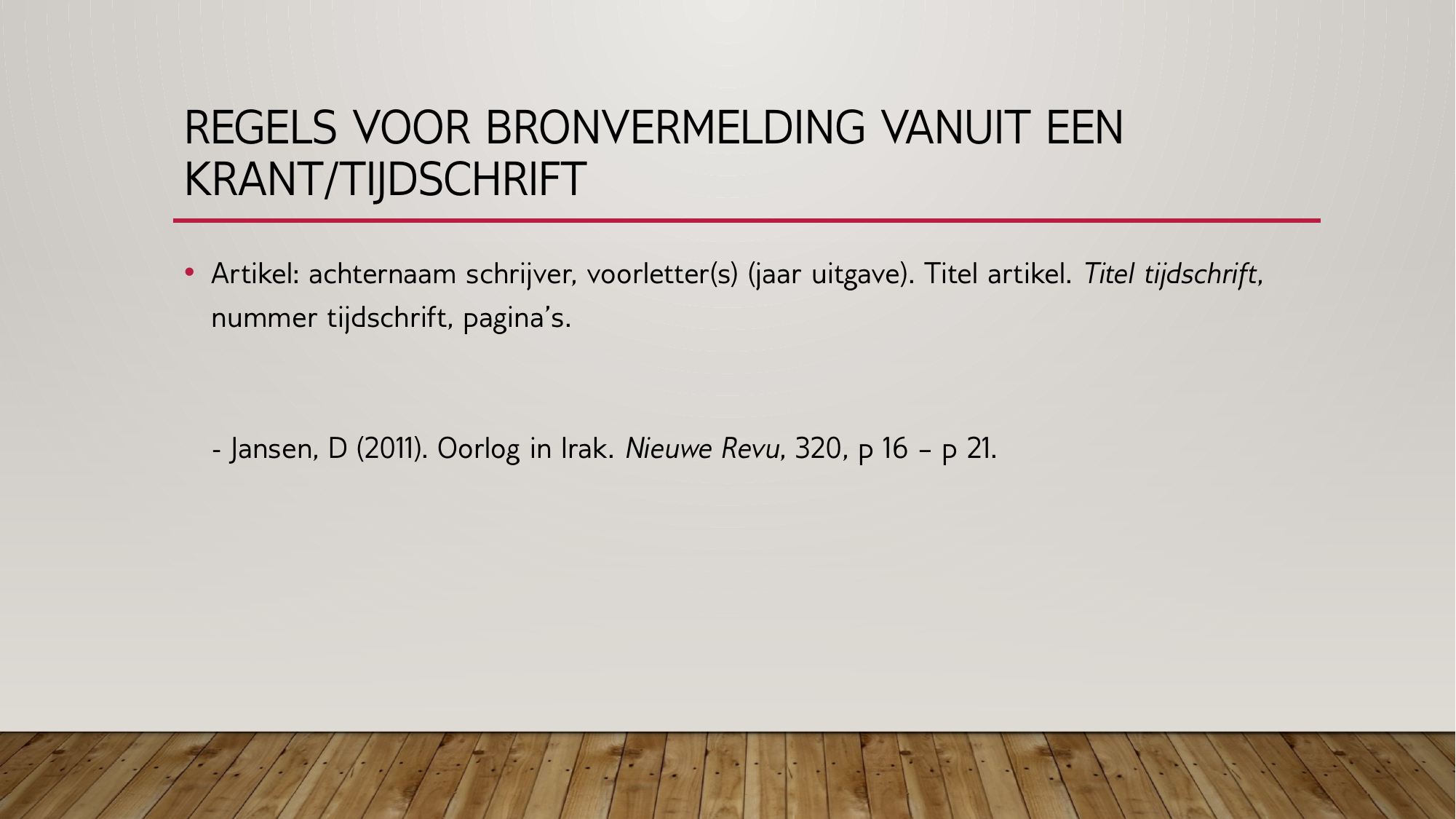

# Regels voor bronvermelding vanuit een krant/tijdschrift
Artikel: achternaam schrijver, voorletter(s) (jaar uitgave). Titel artikel. Titel tijdschrift, nummer tijdschrift, pagina’s.
- Jansen, D (2011). Oorlog in Irak. Nieuwe Revu, 320, p 16 – p 21.